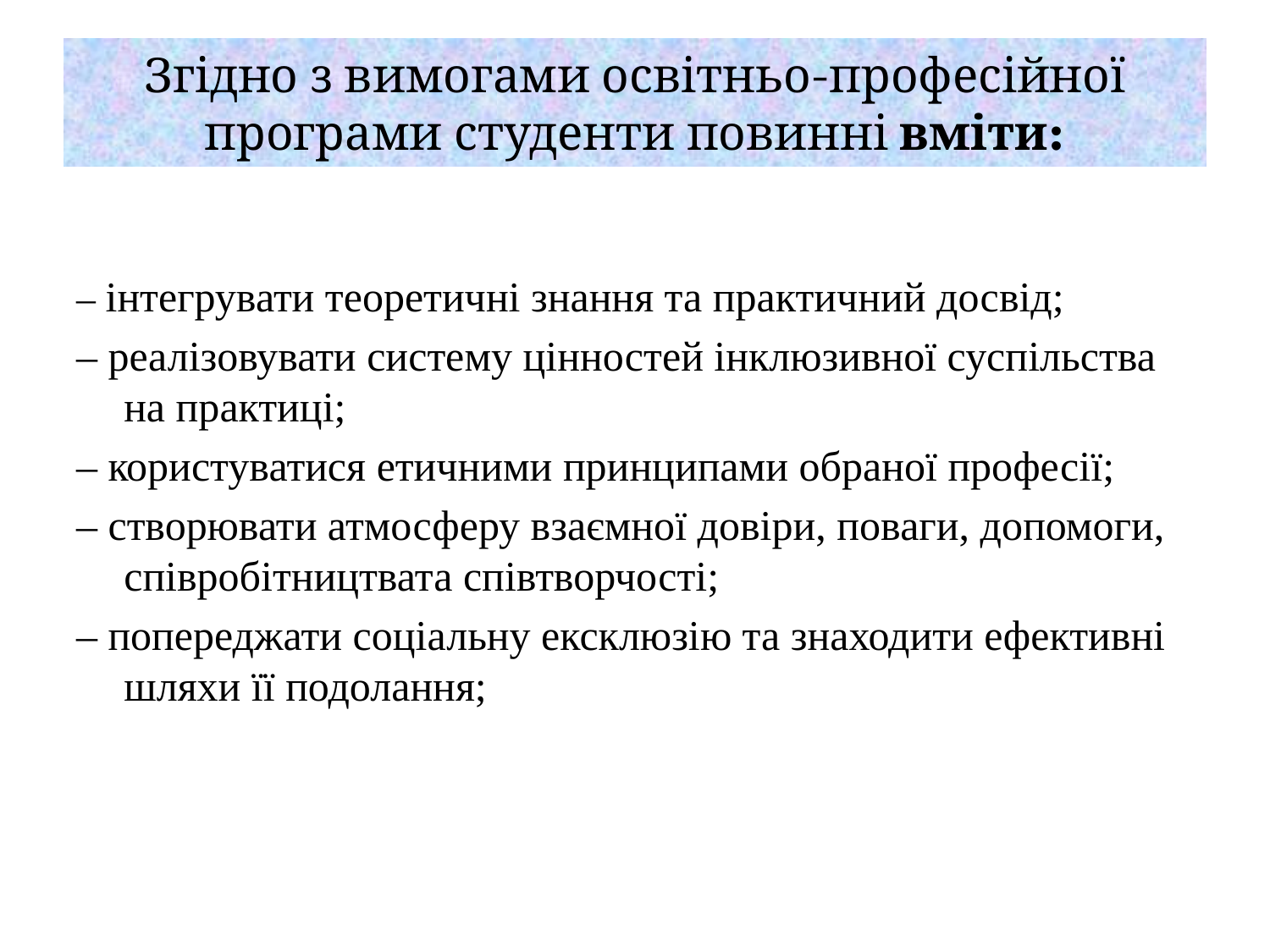

# Згідно з вимогами освітньо-професійної програми студенти повинні вміти:
– інтегрувати теоретичні знання та практичний досвід;
– реалізовувати систему цінностей інклюзивної суспільства на практиці;
– користуватися етичними принципами обраної професії;
– створювати атмосферу взаємної довіри, поваги, допомоги, співробітництвата співтворчості;
– попереджати соціальну ексклюзію та знаходити ефективні шляхи її подолання;